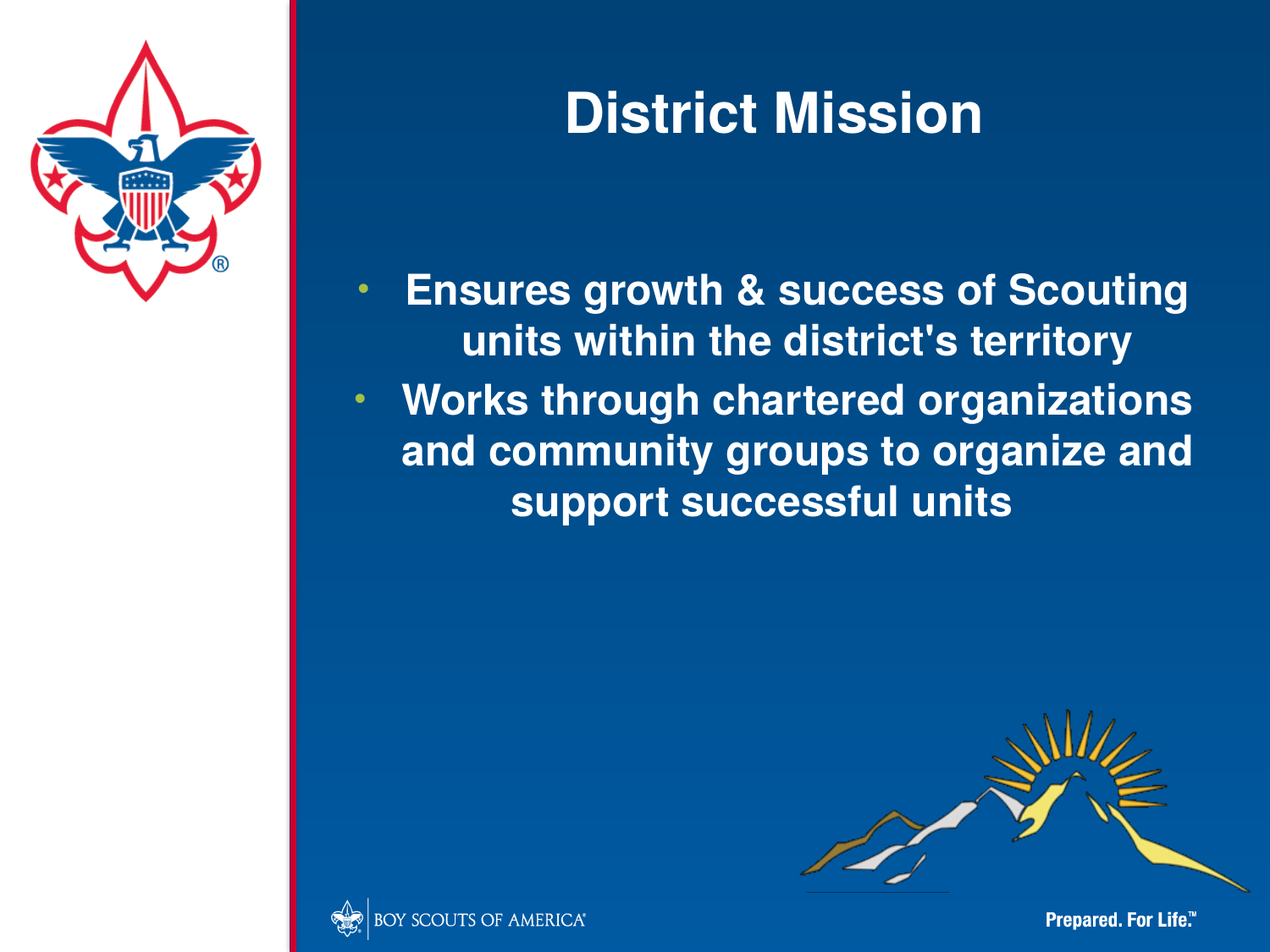

District Mission
Ensures growth & success of Scouting units within the district's territory
Works through chartered organizations and community groups to organize and support successful units